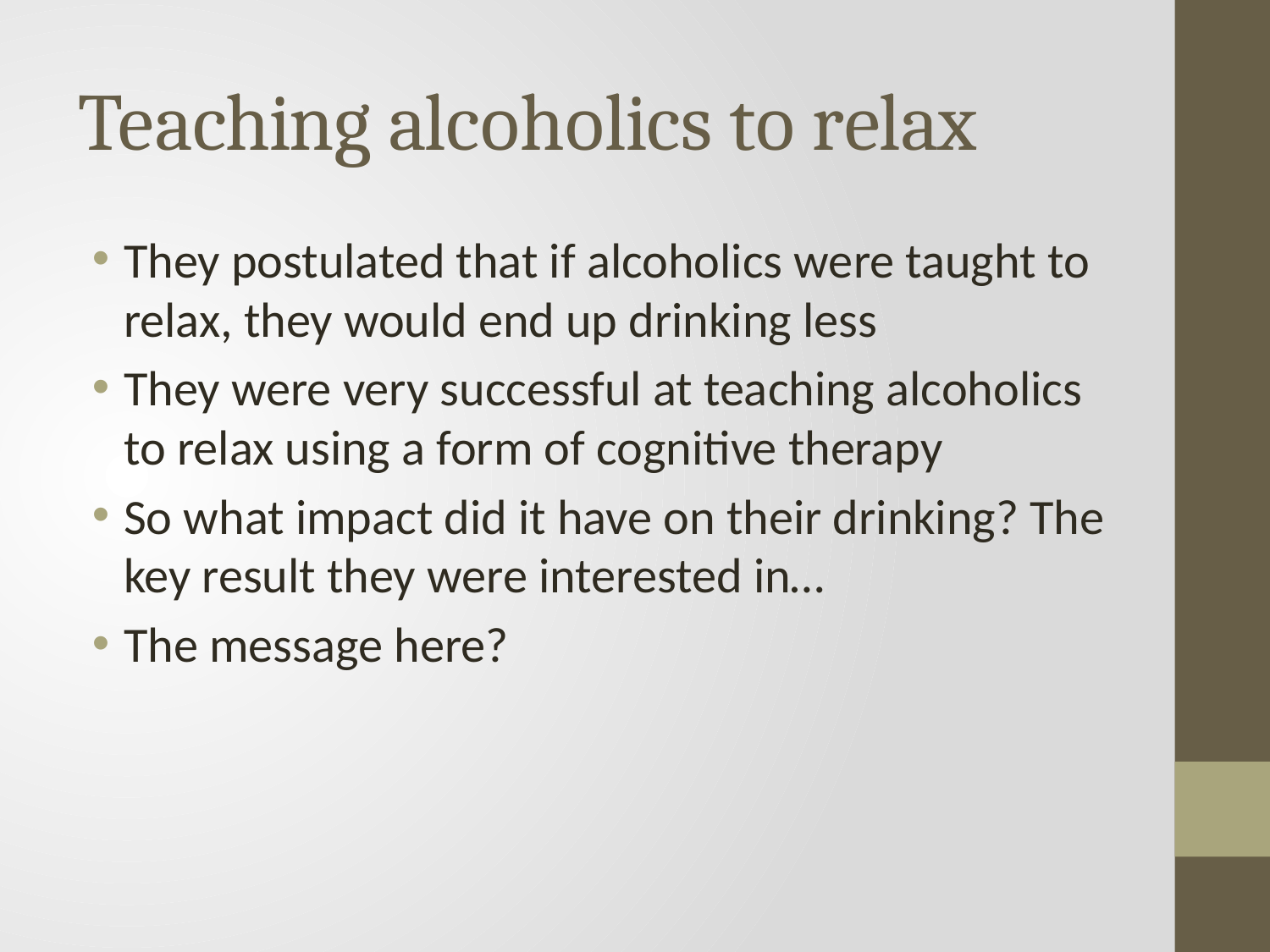

# Teaching alcoholics to relax
They postulated that if alcoholics were taught to relax, they would end up drinking less
They were very successful at teaching alcoholics to relax using a form of cognitive therapy
So what impact did it have on their drinking? The key result they were interested in…
The message here?